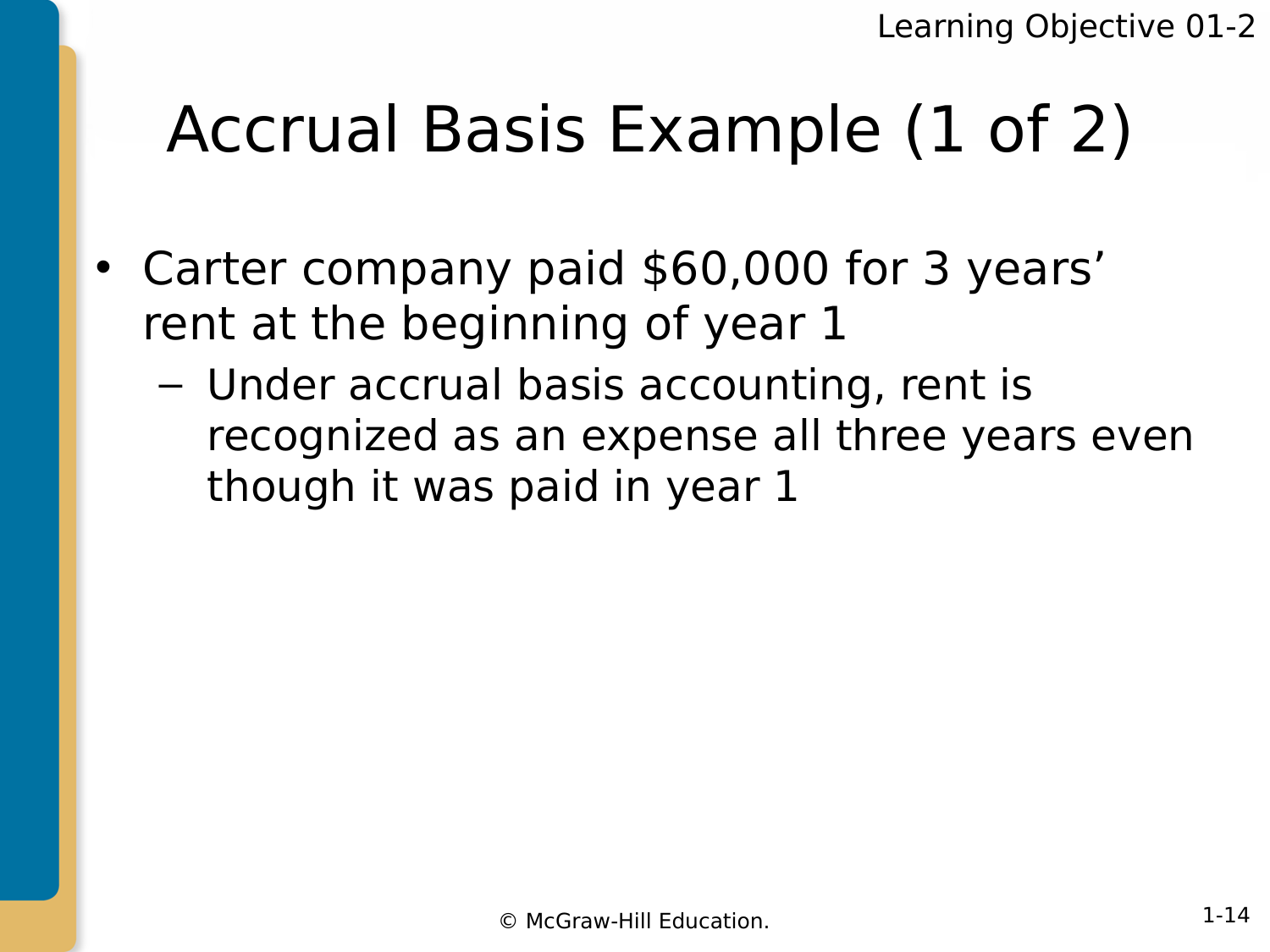

Learning Objective 01-2
# Accrual Basis Example (1 of 2)
Carter company paid $60,000 for 3 years’ rent at the beginning of year 1
Under accrual basis accounting, rent is recognized as an expense all three years even though it was paid in year 1